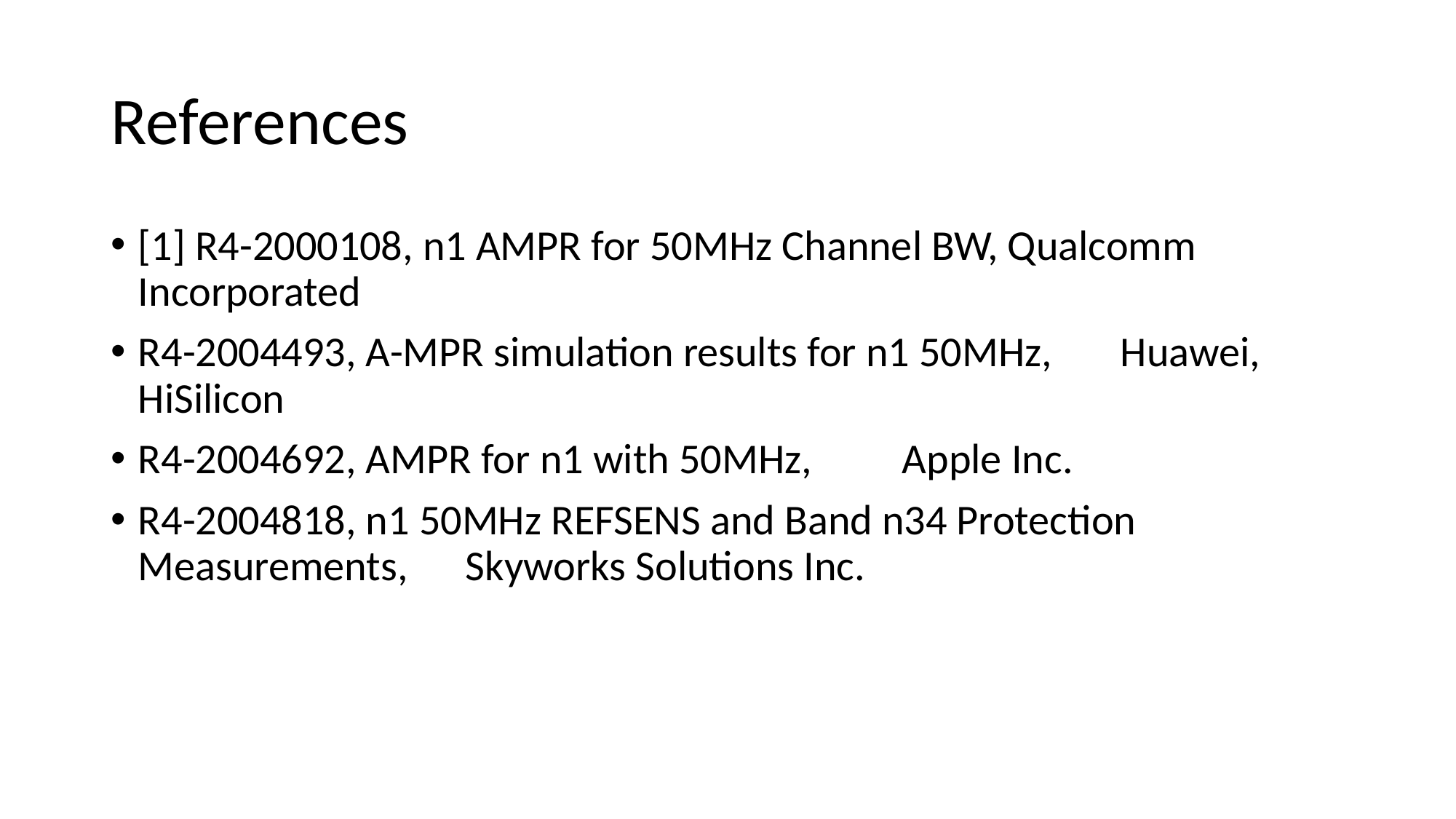

# References
[1] R4-2000108, n1 AMPR for 50MHz Channel BW, Qualcomm Incorporated
R4-2004493, A-MPR simulation results for n1 50MHz,	Huawei, HiSilicon
R4-2004692, AMPR for n1 with 50MHz,	Apple Inc.
R4-2004818, n1 50MHz REFSENS and Band n34 Protection Measurements,	Skyworks Solutions Inc.